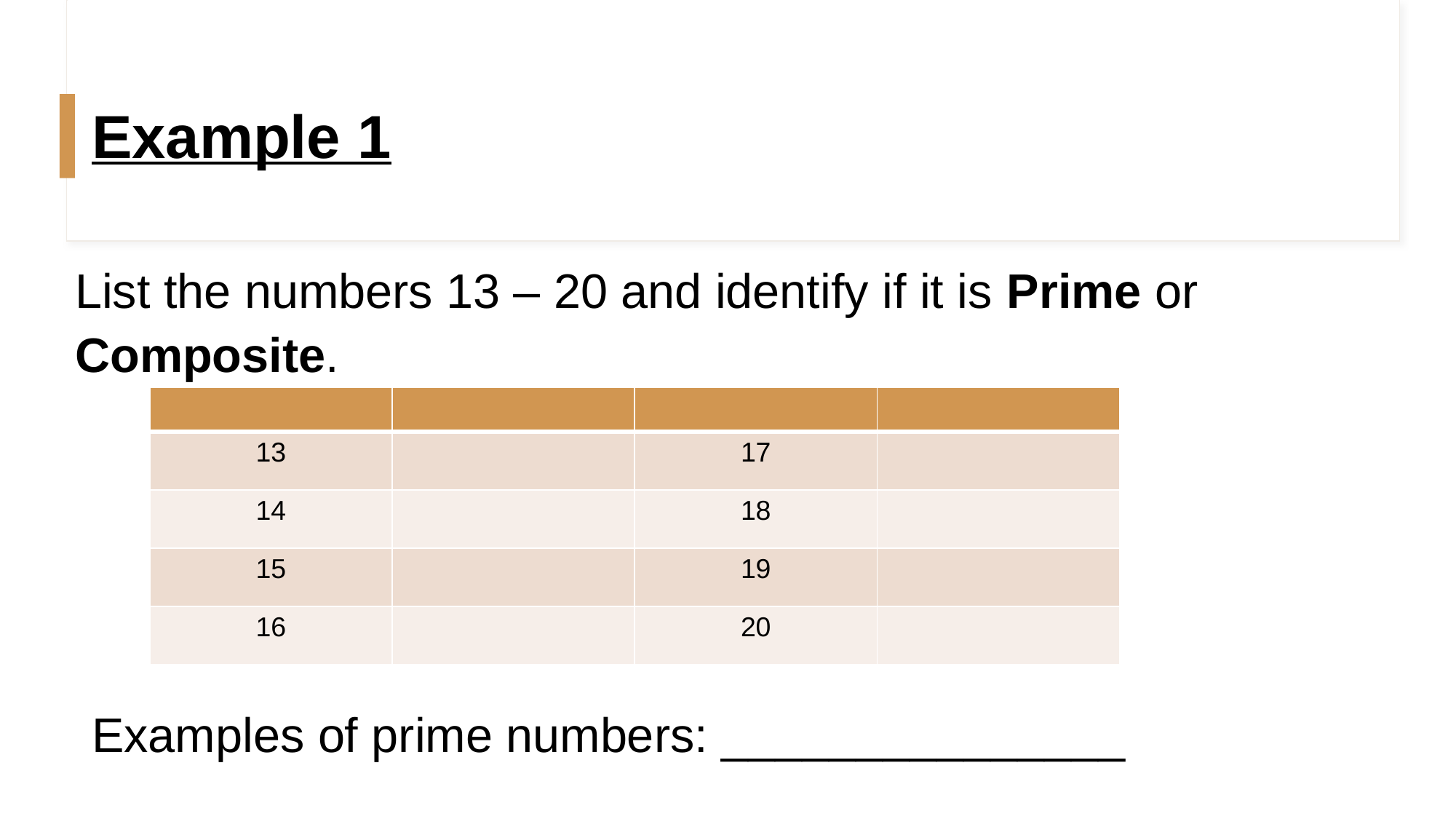

# Example 1
List the numbers 13 – 20 and identify if it is Prime or Composite.

|  |  |  |  |
| --- | --- | --- | --- |
| 13 |  | 17 |  |
| 14 |  | 18 |  |
| 15 |  | 19 |  |
| 16 |  | 20 |  |
Examples of prime numbers: _______________